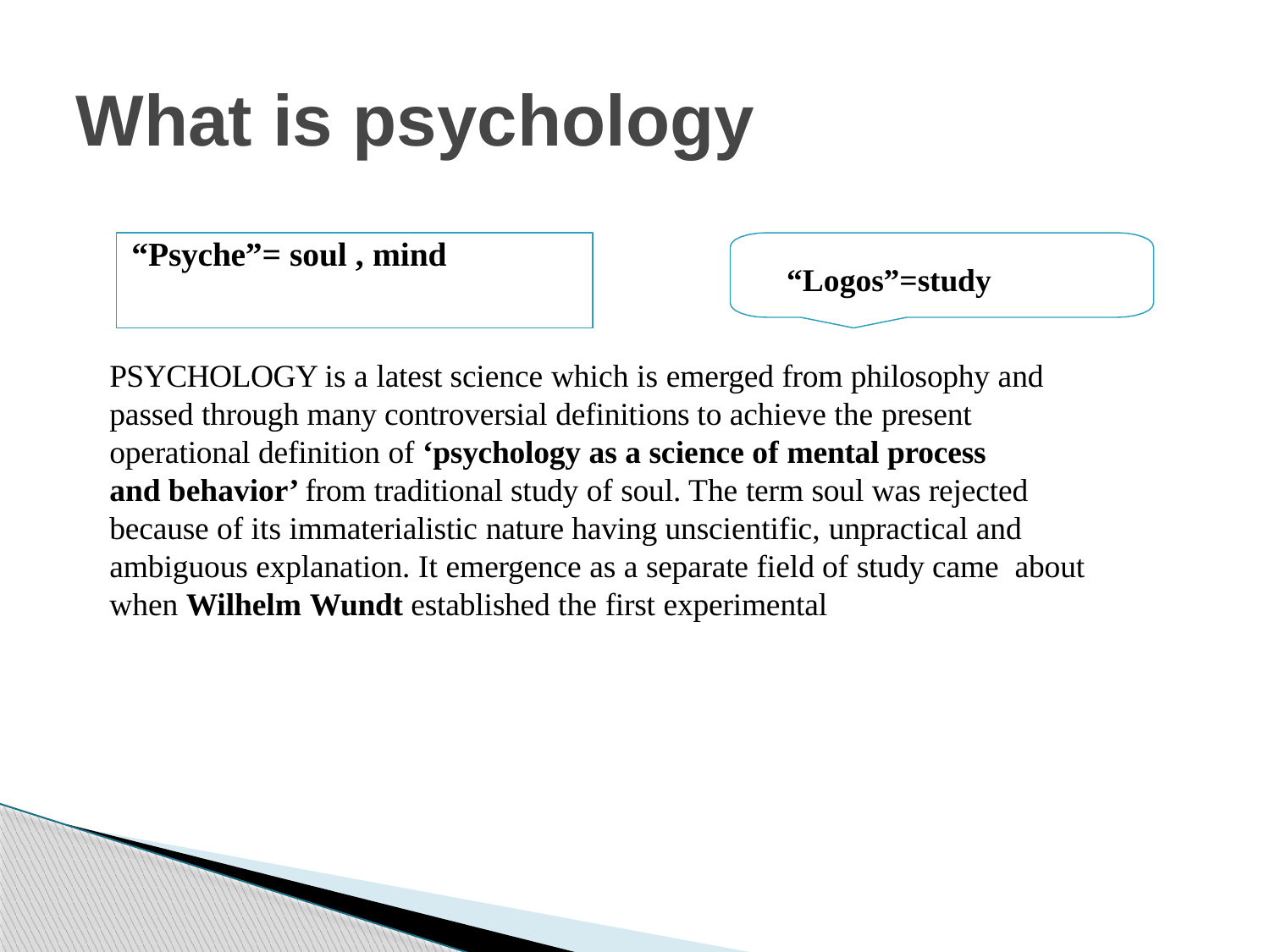

# What is psychology

“Psyche”= soul , mind

“Logos”=study
PSYCHOLOGY is a latest science which is emerged from philosophy and  passed through many controversial definitions to achieve the present  operational definition of ‘psychology as a science of mental process
and behavior’ from traditional study of soul. The term soul was rejected  because of its immaterialistic nature having unscientific, unpractical and  ambiguous explanation. It emergence as a separate field of study came  about when Wilhelm Wundt established the first experimental